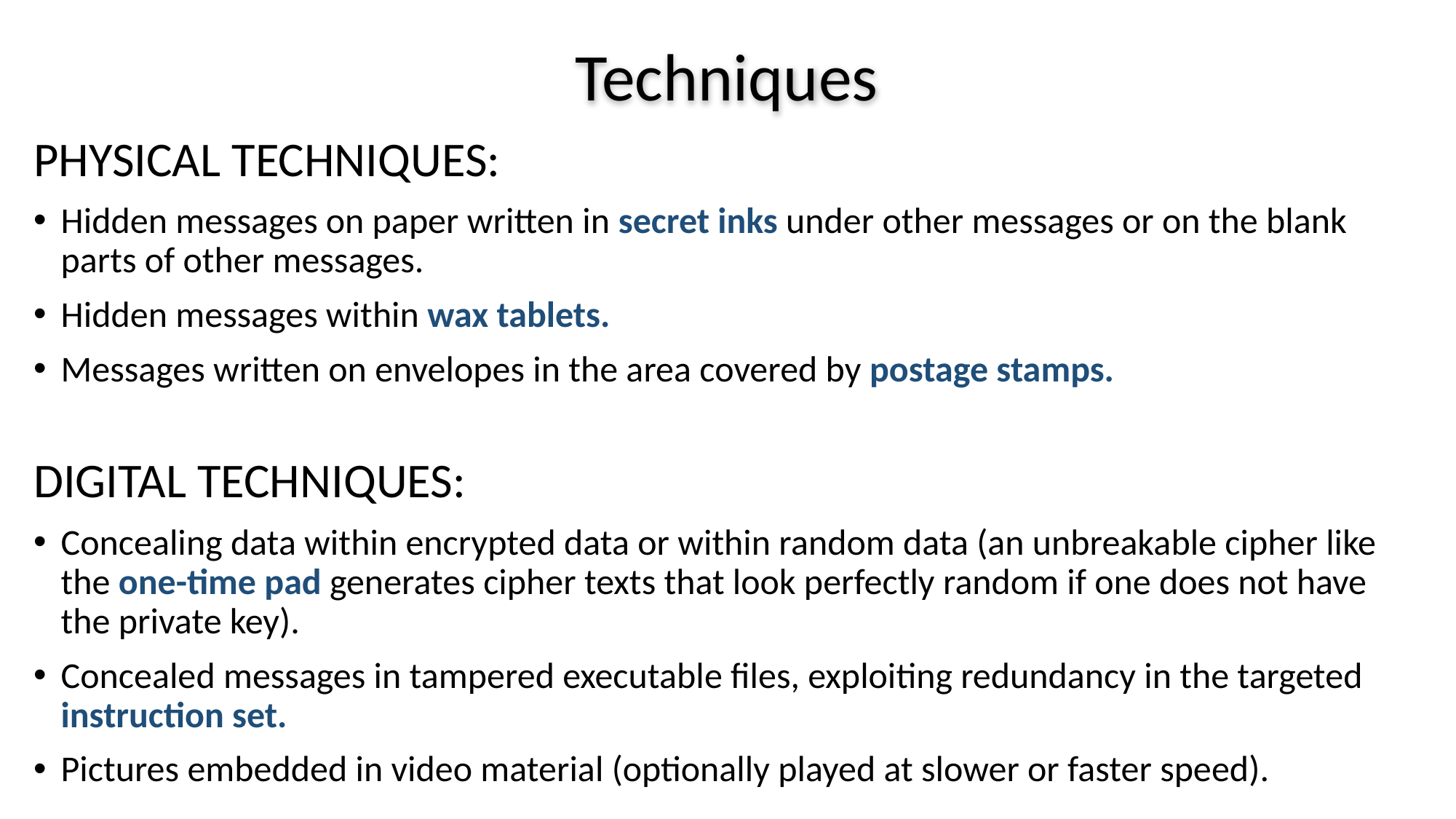

# Techniques
PHYSICAL TECHNIQUES:
Hidden messages on paper written in secret inks under other messages or on the blank parts of other messages.
Hidden messages within wax tablets.
Messages written on envelopes in the area covered by postage stamps.

DIGITAL TECHNIQUES:
Concealing data within encrypted data or within random data (an unbreakable cipher like the one-time pad generates cipher texts that look perfectly random if one does not have the private key).
Concealed messages in tampered executable files, exploiting redundancy in the targeted instruction set.
Pictures embedded in video material (optionally played at slower or faster speed).